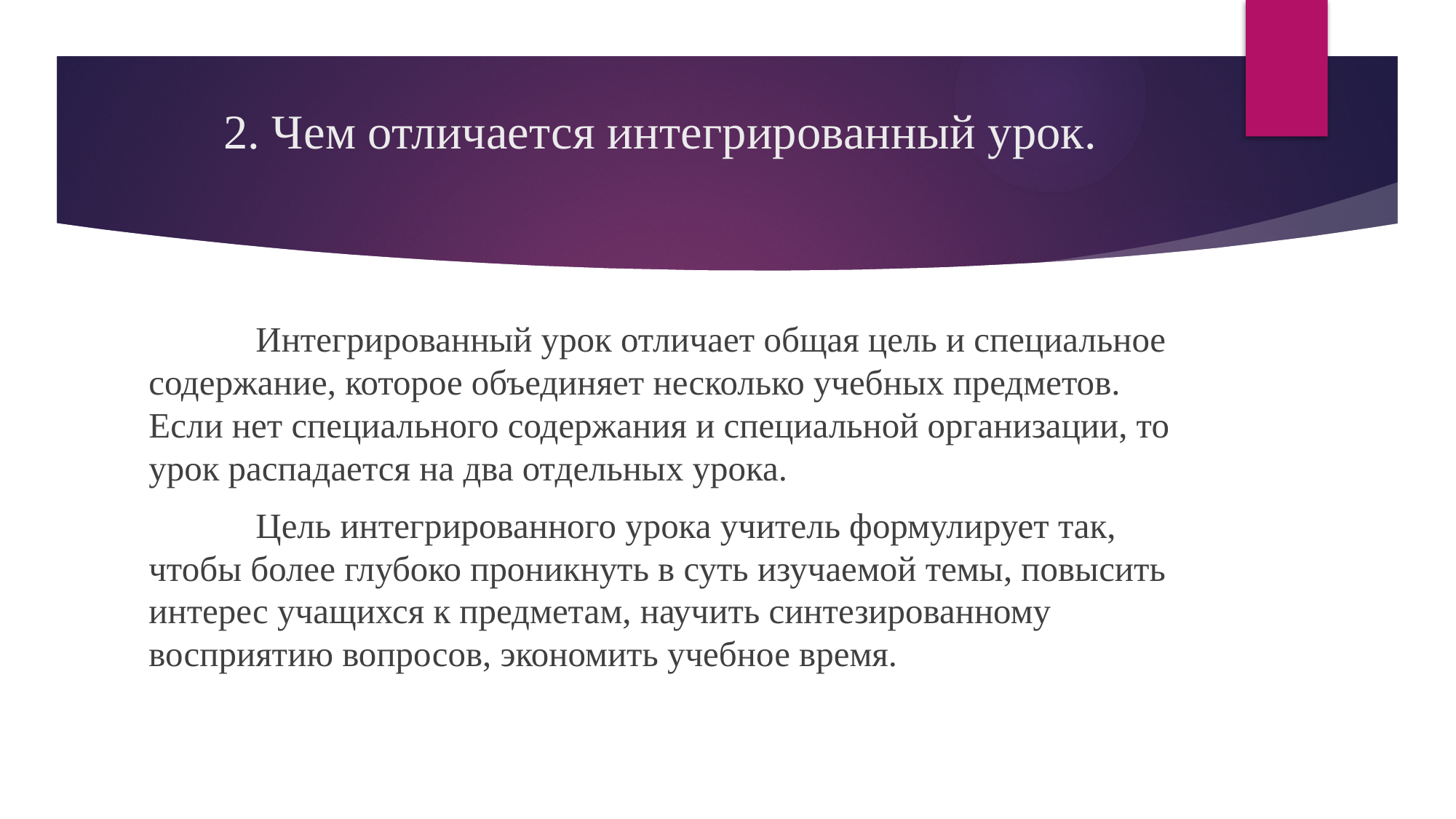

# 2. Чем отличается интегрированный урок.
	Интегрированный урок отличает общая цель и специальное содержание, которое объединяет несколько учебных предметов. Если нет специального содержания и специальной организации, то урок распадается на два отдельных урока.
	Цель интегрированного урока учитель формулирует так, чтобы более глубоко проникнуть в суть изучаемой темы, повысить интерес учащихся к предметам, научить синтезированному восприятию вопросов, экономить учебное время.